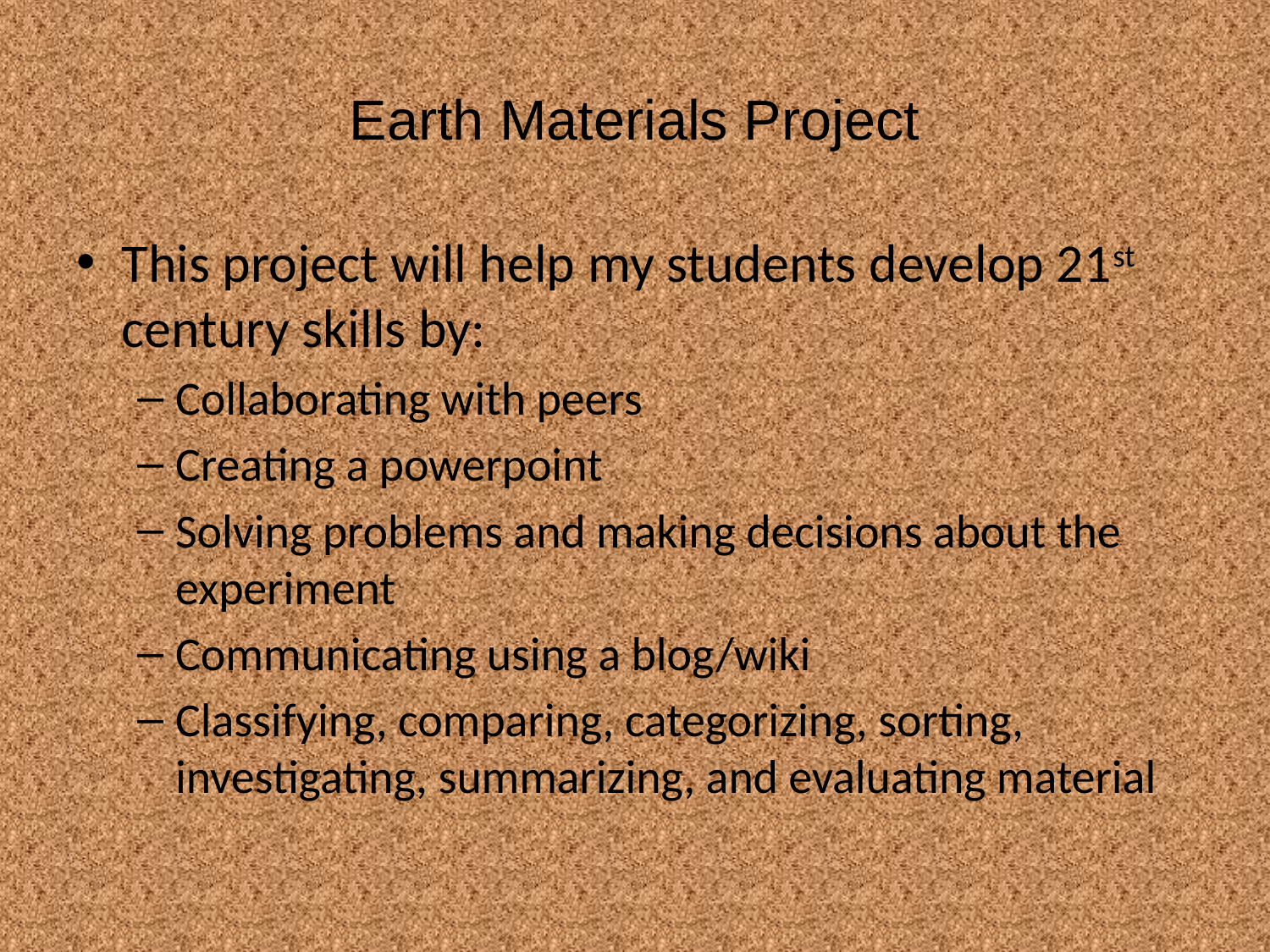

# Earth Materials Project
This project will help my students develop 21st century skills by:
Collaborating with peers
Creating a powerpoint
Solving problems and making decisions about the experiment
Communicating using a blog/wiki
Classifying, comparing, categorizing, sorting, investigating, summarizing, and evaluating material